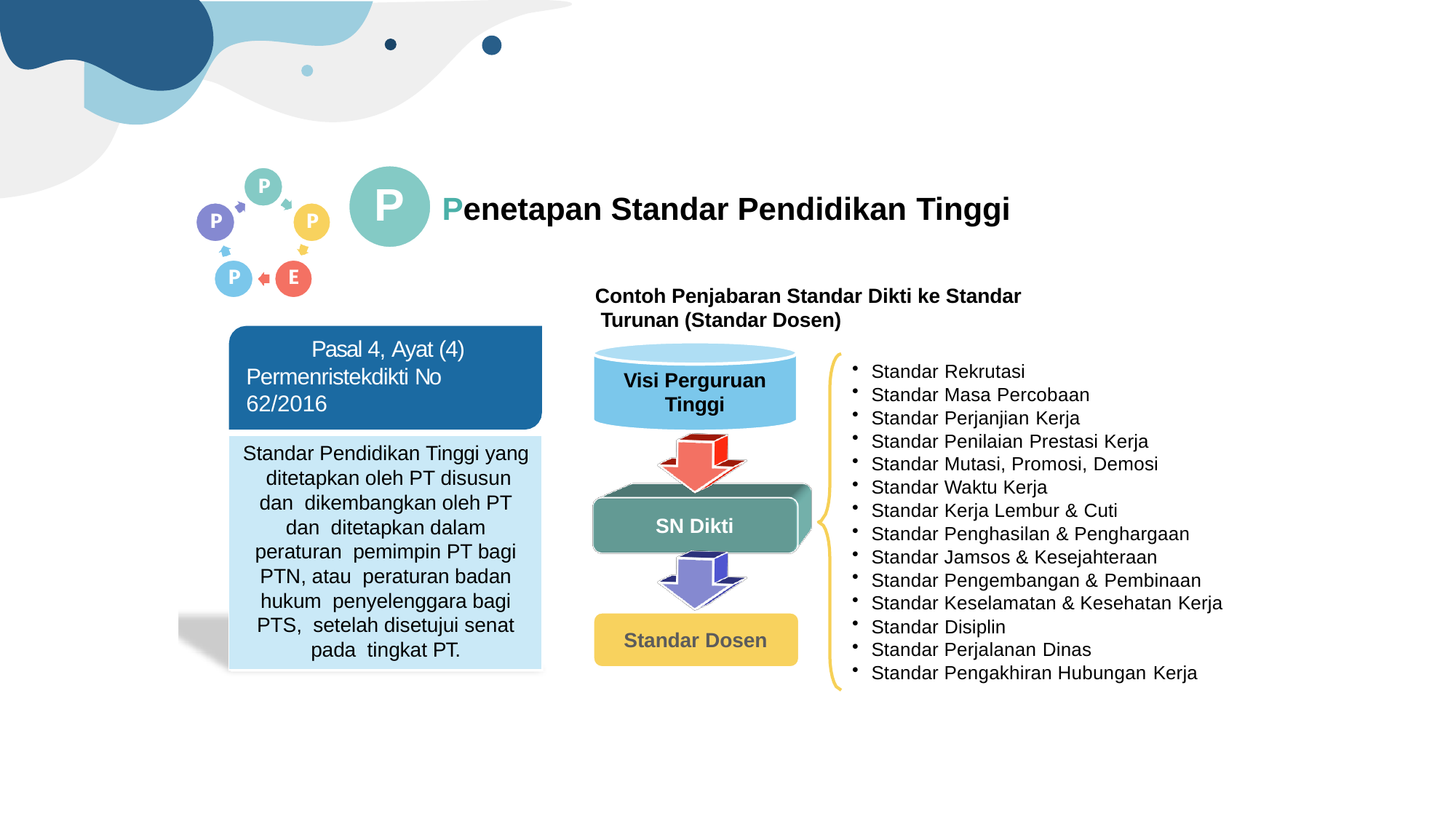

P
P
Penetapan Standar Pendidikan Tinggi

P
P

P
E

Contoh Penjabaran Standar Dikti ke Standar  Turunan (Standar Dosen)

Pasal 4, Ayat (4)  Permenristekdikti No 62/2016

Standar Rekrutasi
Standar Masa Percobaan
Standar Perjanjian Kerja
Standar Penilaian Prestasi Kerja
Standar Mutasi, Promosi, Demosi
Standar Waktu Kerja
Standar Kerja Lembur & Cuti
Standar Penghasilan & Penghargaan
Standar Jamsos & Kesejahteraan
Standar Pengembangan & Pembinaan
Standar Keselamatan & Kesehatan Kerja
Standar Disiplin
Standar Perjalanan Dinas
Standar Pengakhiran Hubungan Kerja
Visi Perguruan
Tinggi

Standar Pendidikan Tinggi yang  ditetapkan oleh PT disusun dan  dikembangkan oleh PT dan  ditetapkan dalam peraturan  pemimpin PT bagi PTN, atau  peraturan badan hukum  penyelenggara bagi PTS,  setelah disetujui senat pada  tingkat PT.

SN Dikti

Standar Dosen